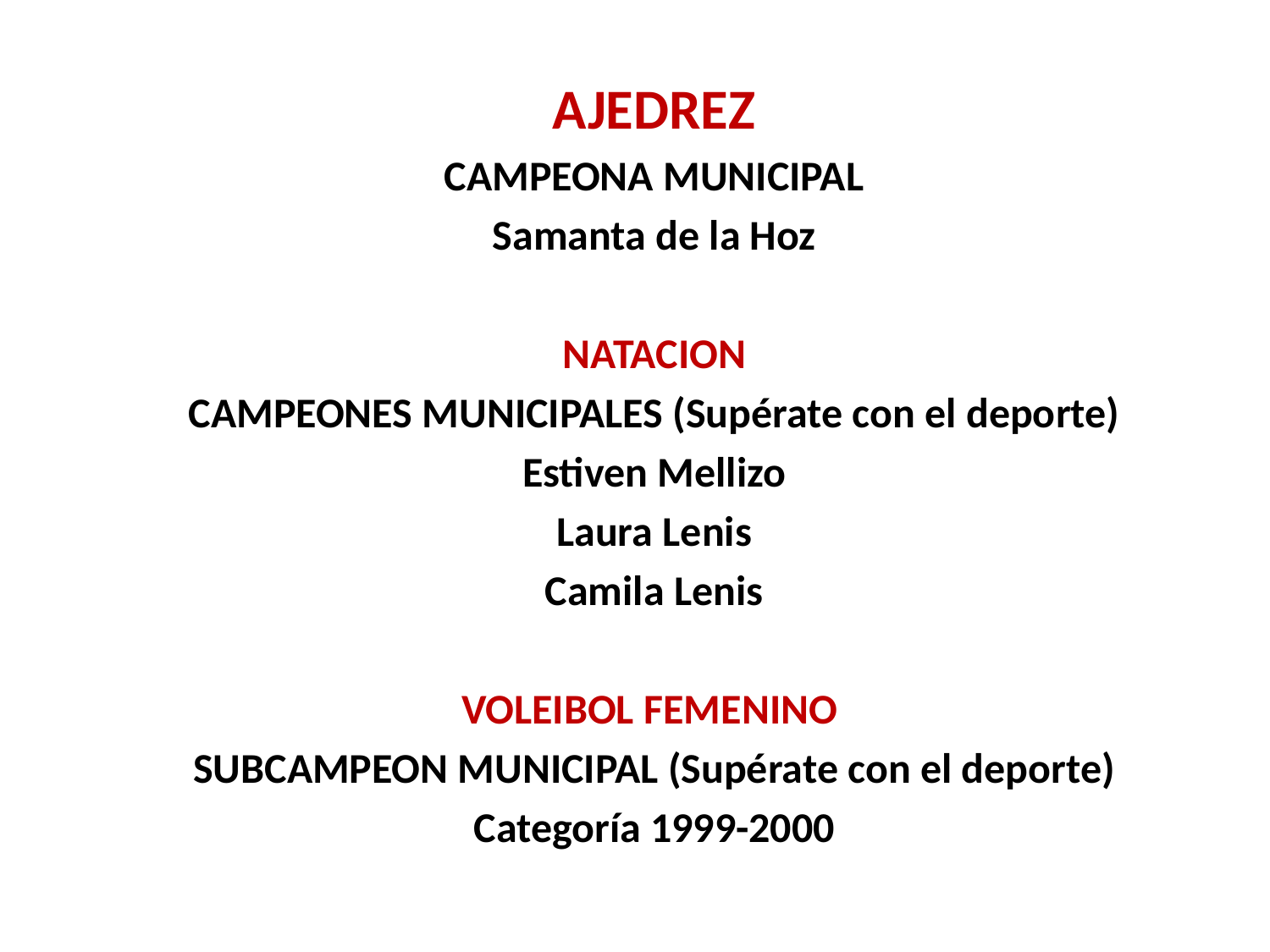

AJEDREZ
CAMPEONA MUNICIPAL
Samanta de la Hoz

NATACION
CAMPEONES MUNICIPALES (Supérate con el deporte)
Estiven Mellizo
Laura Lenis
Camila Lenis

VOLEIBOL FEMENINO
SUBCAMPEON MUNICIPAL (Supérate con el deporte)
Categoría 1999-2000